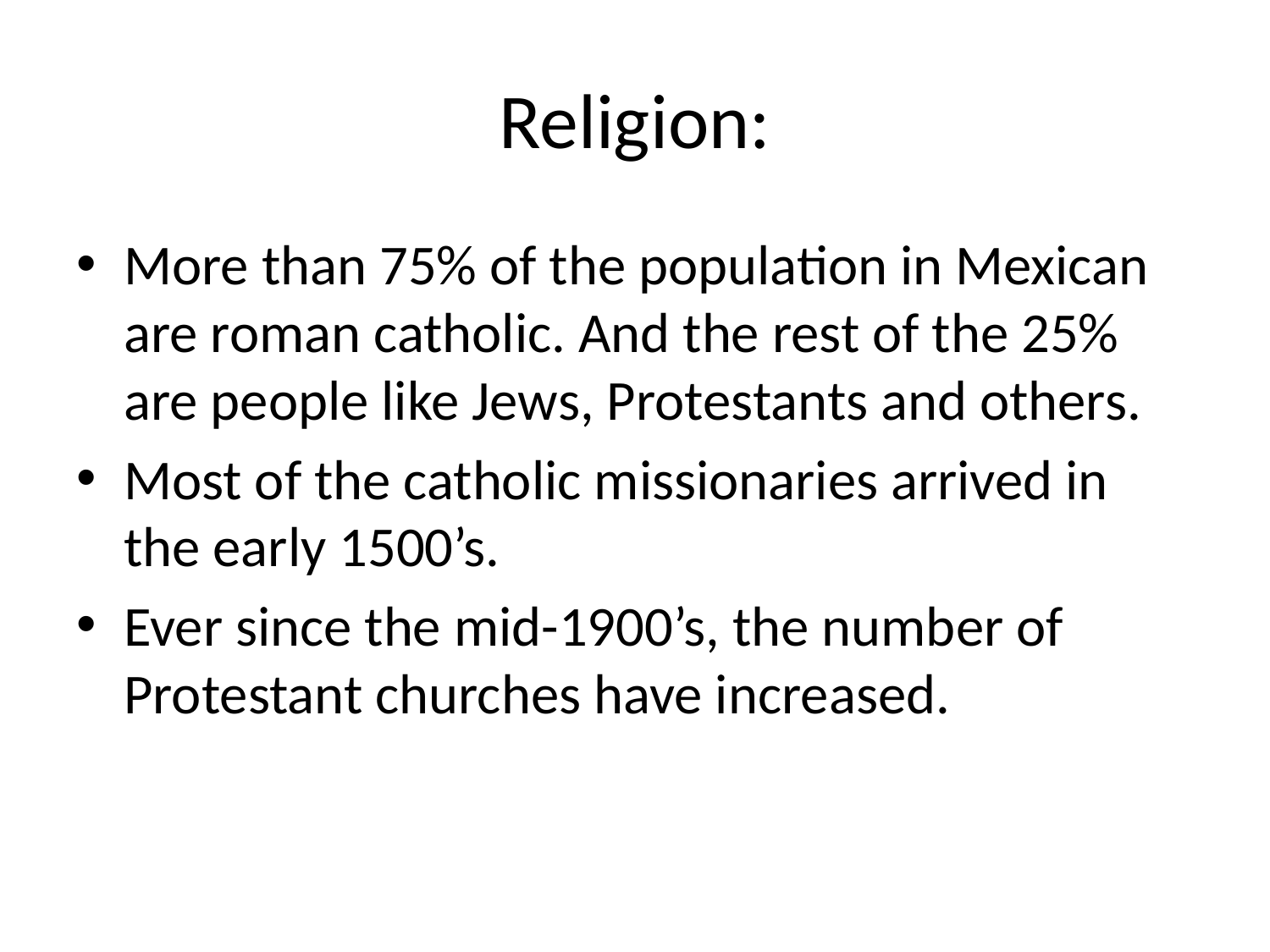

# Religion:
More than 75% of the population in Mexican are roman catholic. And the rest of the 25% are people like Jews, Protestants and others.
Most of the catholic missionaries arrived in the early 1500’s.
Ever since the mid-1900’s, the number of Protestant churches have increased.